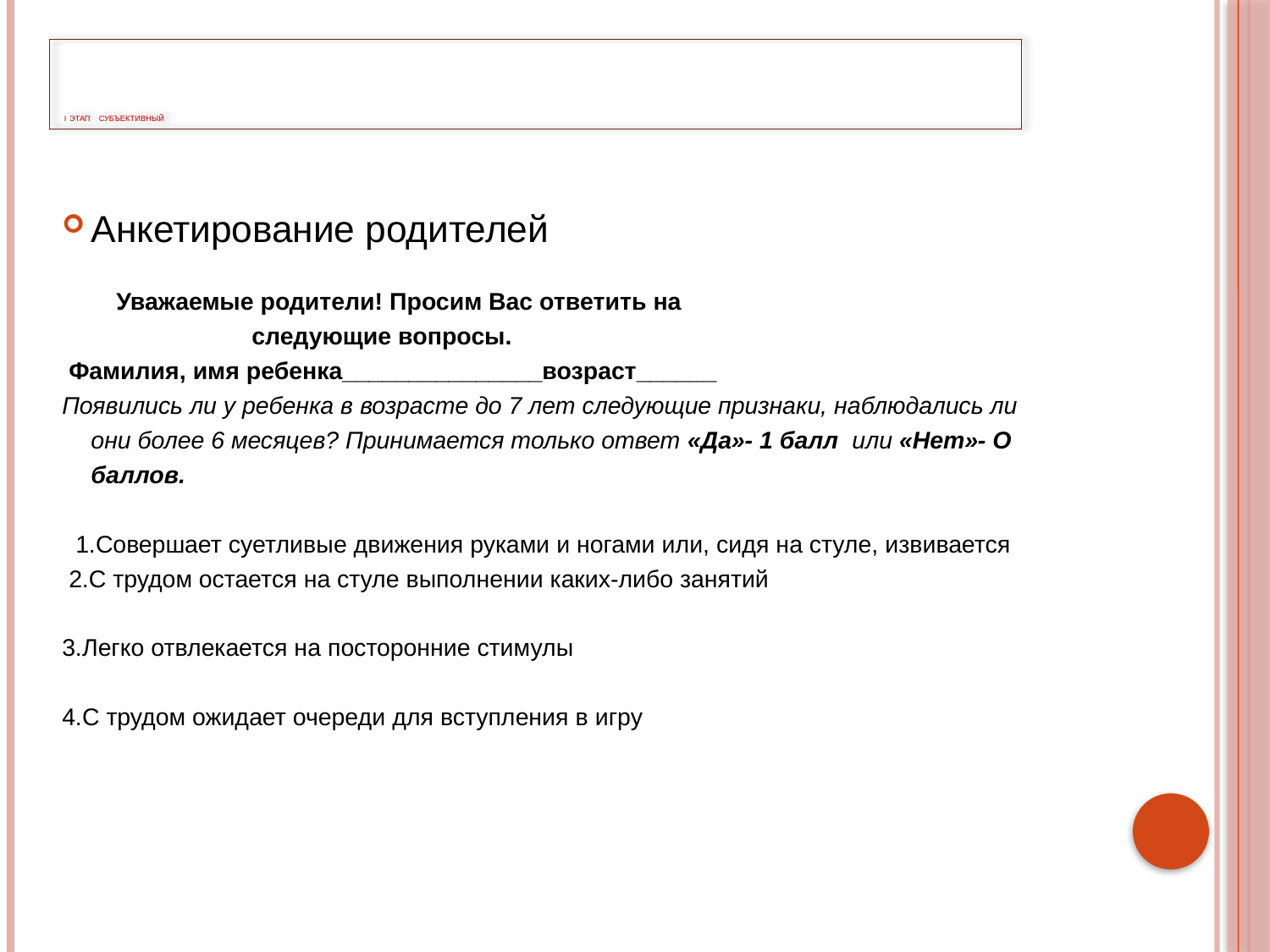

I этап    Субъективный
Анкетирование родителей

        Уважаемые родители! Просим Вас ответить на
                            следующие вопросы.
 Фамилия, имя ребенка_______________возраст______
Появились ли у ребенка в возрасте до 7 лет следующие признаки, наблюдались ли они более 6 месяцев? Принимается только ответ «Да»- 1 балл  или «Нет»- О баллов.

  1.Совершает суетливые движения руками и ногами или, сидя на стуле, извивается
 2.С трудом остается на стуле выполнении каких-либо занятий

3.Легко отвлекается на посторонние стимулы

4.С трудом ожидает очереди для вступления в игру